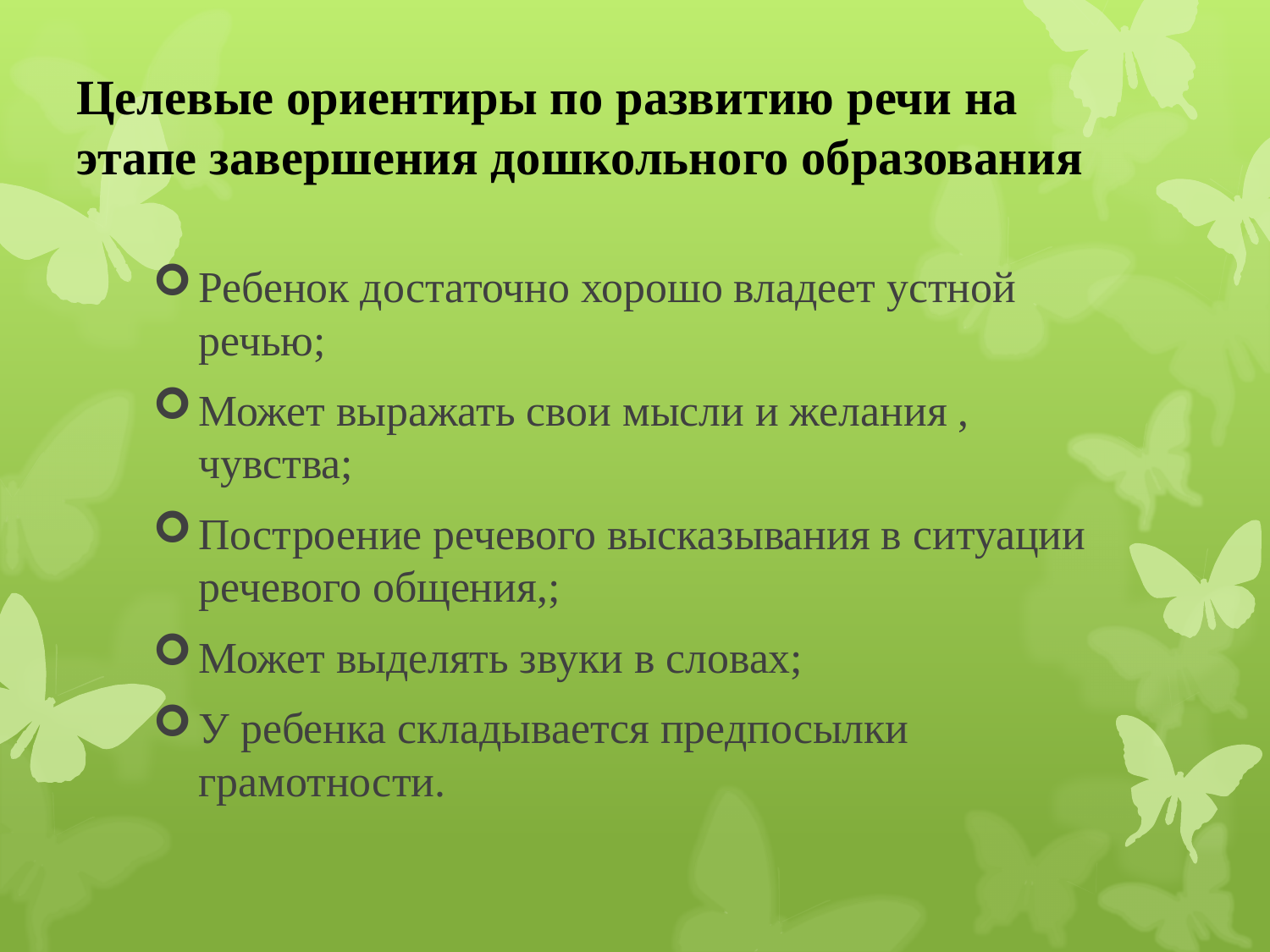

# Целевые ориентиры по развитию речи на этапе завершения дошкольного образования
Ребенок достаточно хорошо владеет устной речью;
Может выражать свои мысли и желания , чувства;
Построение речевого высказывания в ситуации речевого общения,;
Может выделять звуки в словах;
У ребенка складывается предпосылки грамотности.